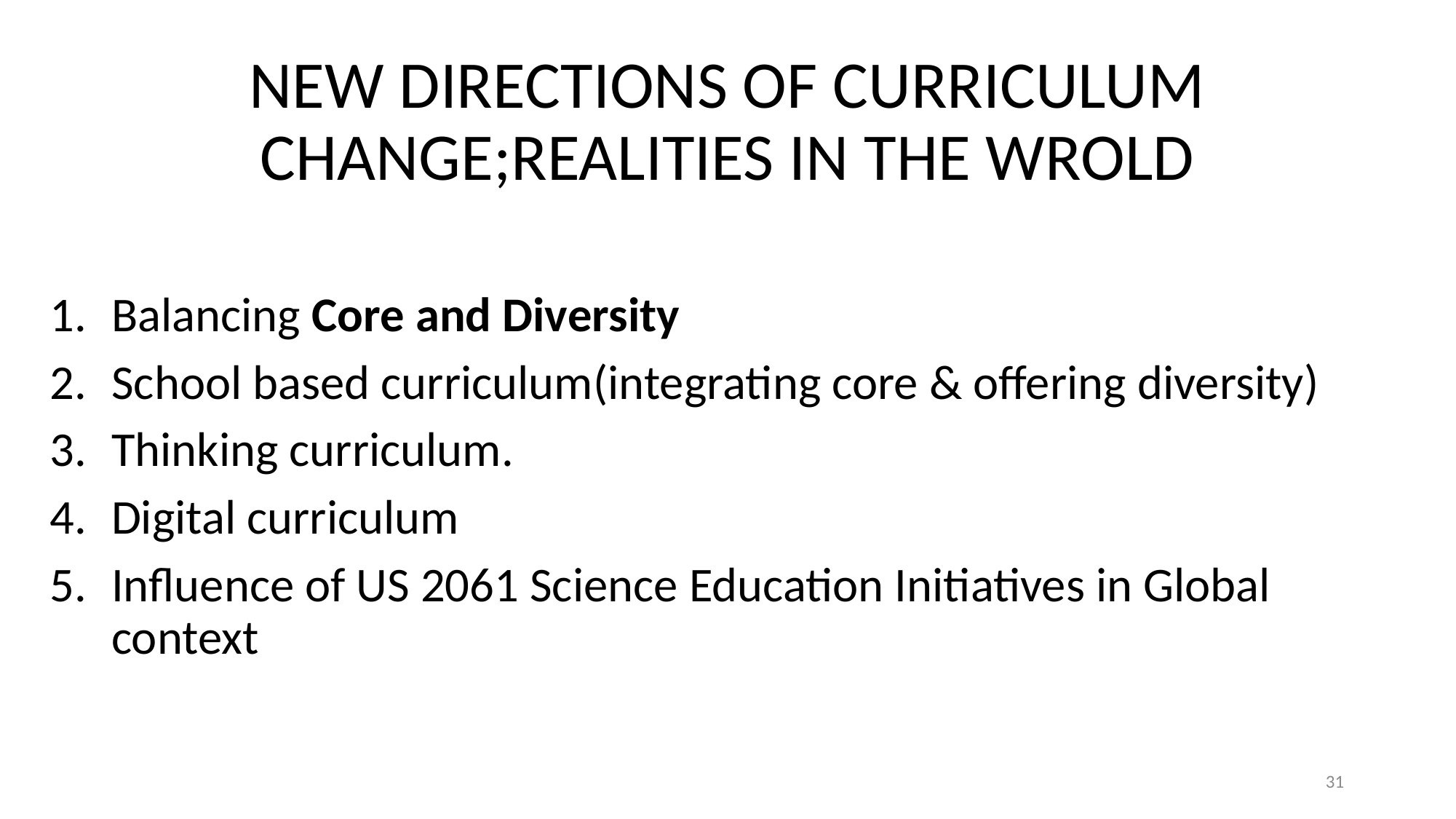

# NEW DIRECTIONS OF CURRICULUM CHANGE;REALITIES IN THE WROLD

Balancing Core and Diversity
School based curriculum(integrating core & offering diversity)
Thinking curriculum.
Digital curriculum
Influence of US 2061 Science Education Initiatives in Global context
31